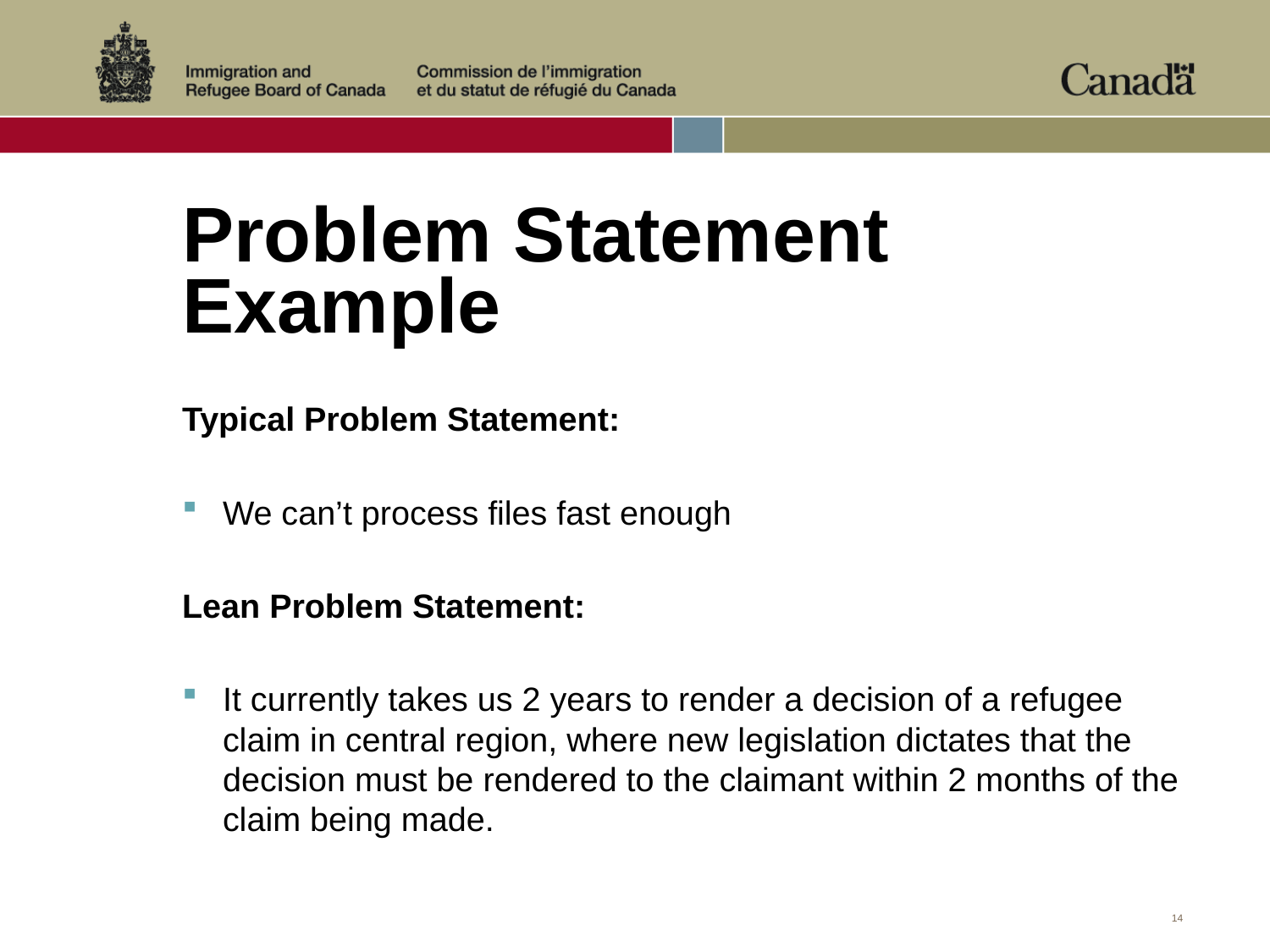

# Problem Statement Example
Typical Problem Statement:

We can’t process files fast enough

Lean Problem Statement:

It currently takes us 2 years to render a decision of a refugee claim in central region, where new legislation dictates that the decision must be rendered to the claimant within 2 months of the claim being made.

14